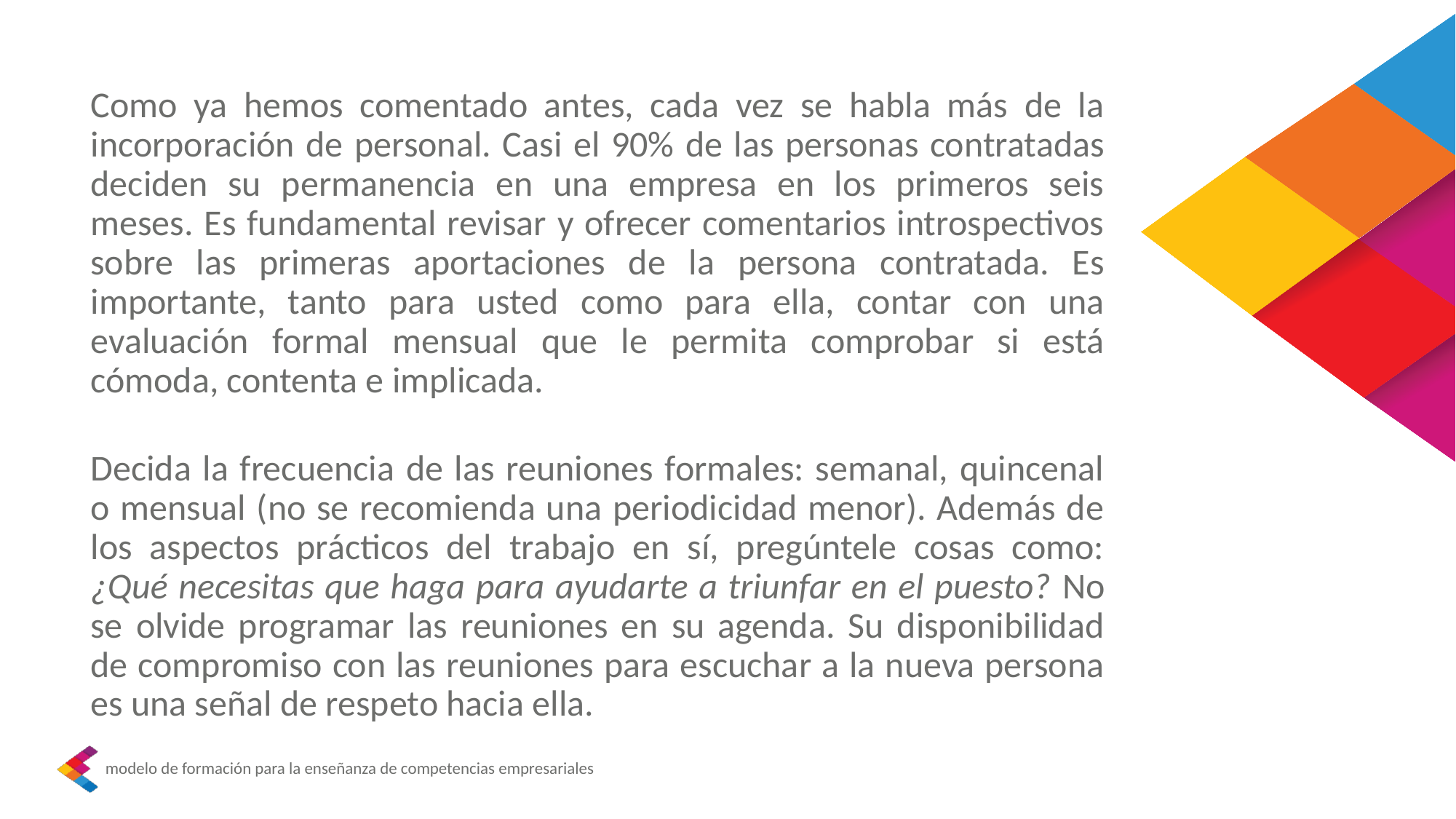

Como ya hemos comentado antes, cada vez se habla más de la incorporación de personal. Casi el 90% de las personas contratadas deciden su permanencia en una empresa en los primeros seis meses. Es fundamental revisar y ofrecer comentarios introspectivos sobre las primeras aportaciones de la persona contratada. Es importante, tanto para usted como para ella, contar con una evaluación formal mensual que le permita comprobar si está cómoda, contenta e implicada.

Decida la frecuencia de las reuniones formales: semanal, quincenal o mensual (no se recomienda una periodicidad menor). Además de los aspectos prácticos del trabajo en sí, pregúntele cosas como: ¿Qué necesitas que haga para ayudarte a triunfar en el puesto? No se olvide programar las reuniones en su agenda. Su disponibilidad de compromiso con las reuniones para escuchar a la nueva persona es una señal de respeto hacia ella.